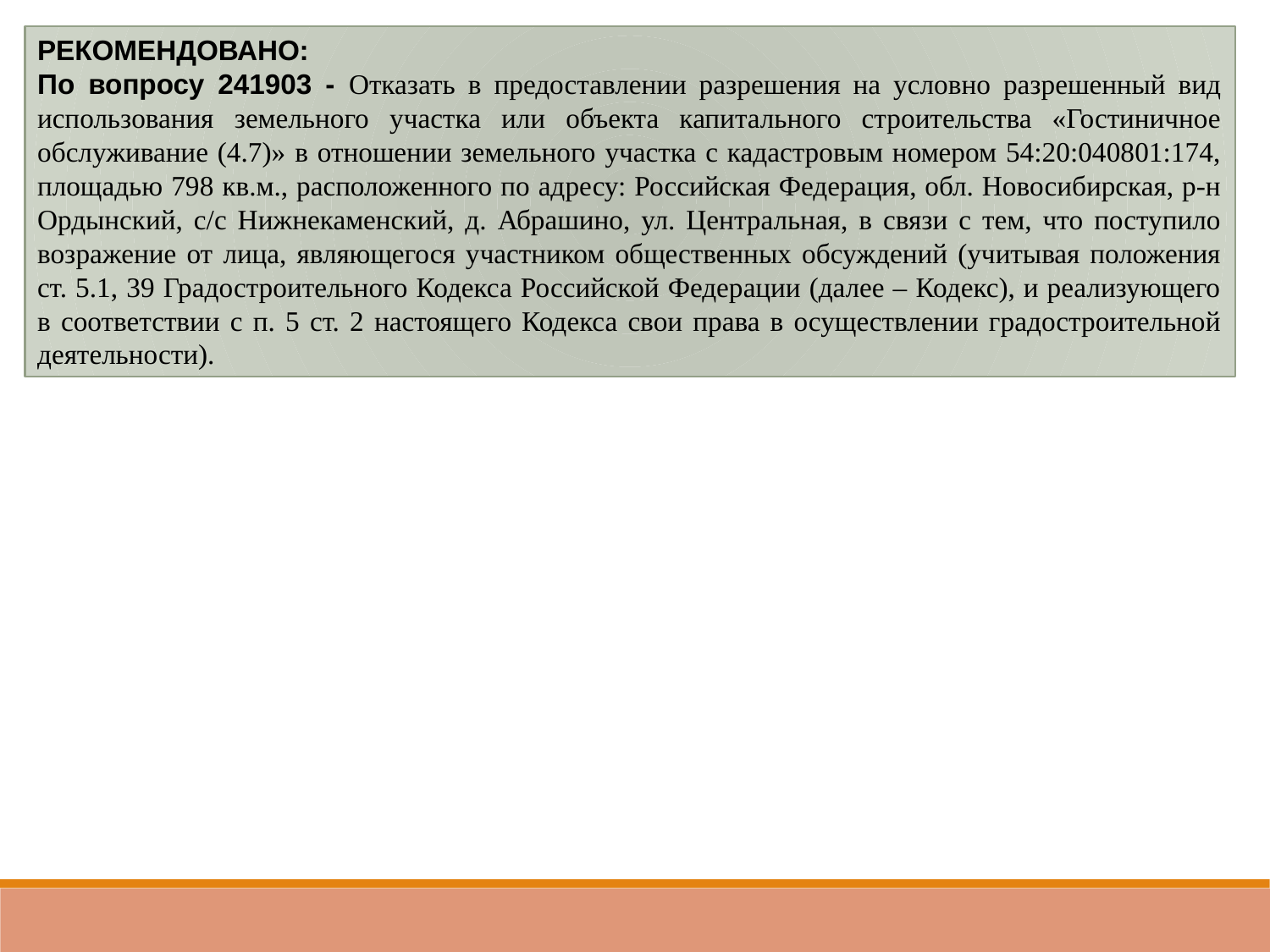

РЕКОМЕНДОВАНО:
По вопросу 241903 - Отказать в предоставлении разрешения на условно разрешенный вид использования земельного участка или объекта капитального строительства «Гостиничное обслуживание (4.7)» в отношении земельного участка с кадастровым номером 54:20:040801:174, площадью 798 кв.м., расположенного по адресу: Российская Федерация, обл. Новосибирская, р-н Ордынский, с/с Нижнекаменский, д. Абрашино, ул. Центральная, в связи с тем, что поступило возражение от лица, являющегося участником общественных обсуждений (учитывая положения ст. 5.1, 39 Градостроительного Кодекса Российской Федерации (далее – Кодекс), и реализующего в соответствии с п. 5 ст. 2 настоящего Кодекса свои права в осуществлении градостроительной деятельности).